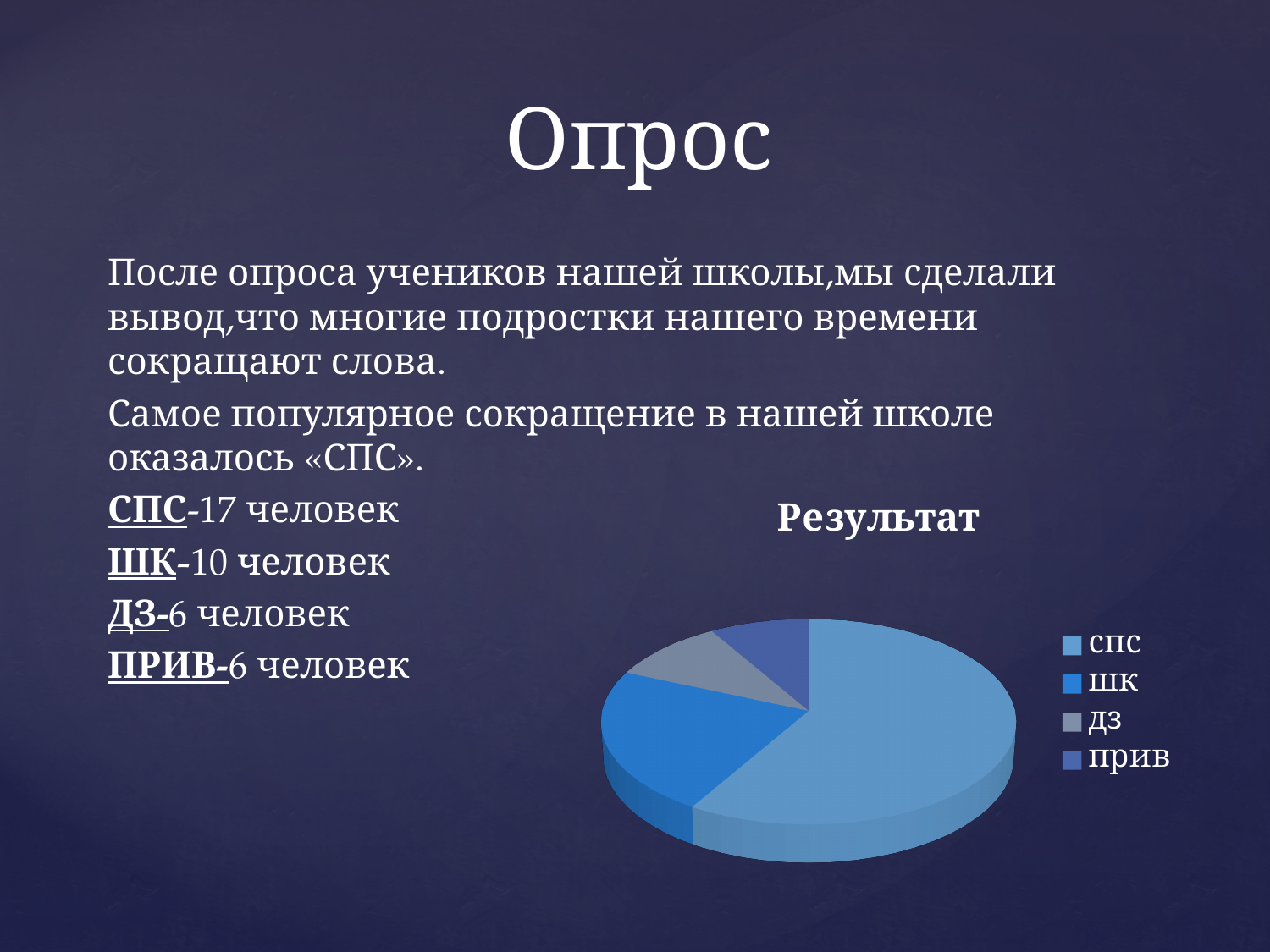

# Опрос
После опроса учеников нашей школы,мы сделали вывод,что многие подростки нашего времени сокращают слова.
Самое популярное сокращение в нашей школе оказалось «СПС».
СПС-17 человек
ШК-10 человек
ДЗ-6 человек
ПРИВ-6 человек

[unsupported chart]